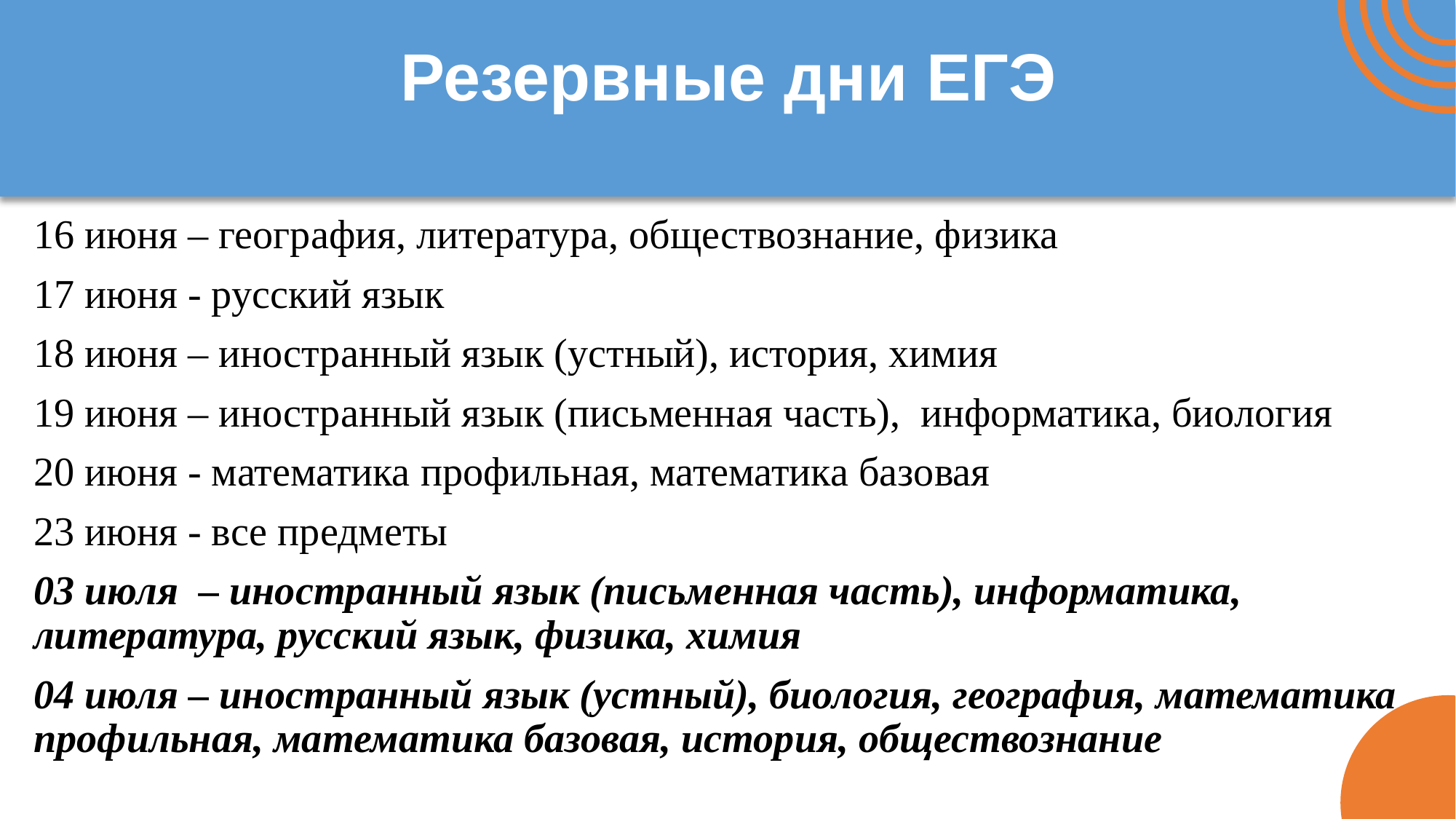

Резервные дни ЕГЭ
16 июня – география, литература, обществознание, физика
17 июня - русский язык
18 июня – иностранный язык (устный), история, химия
19 июня – иностранный язык (письменная часть),  информатика, биология
20 июня - математика профильная, математика базовая
23 июня - все предметы
03 июля  – иностранный язык (письменная часть), информатика, литература, русский язык, физика, химия
04 июля – иностранный язык (устный), биология, география, математика профильная, математика базовая, история, обществознание